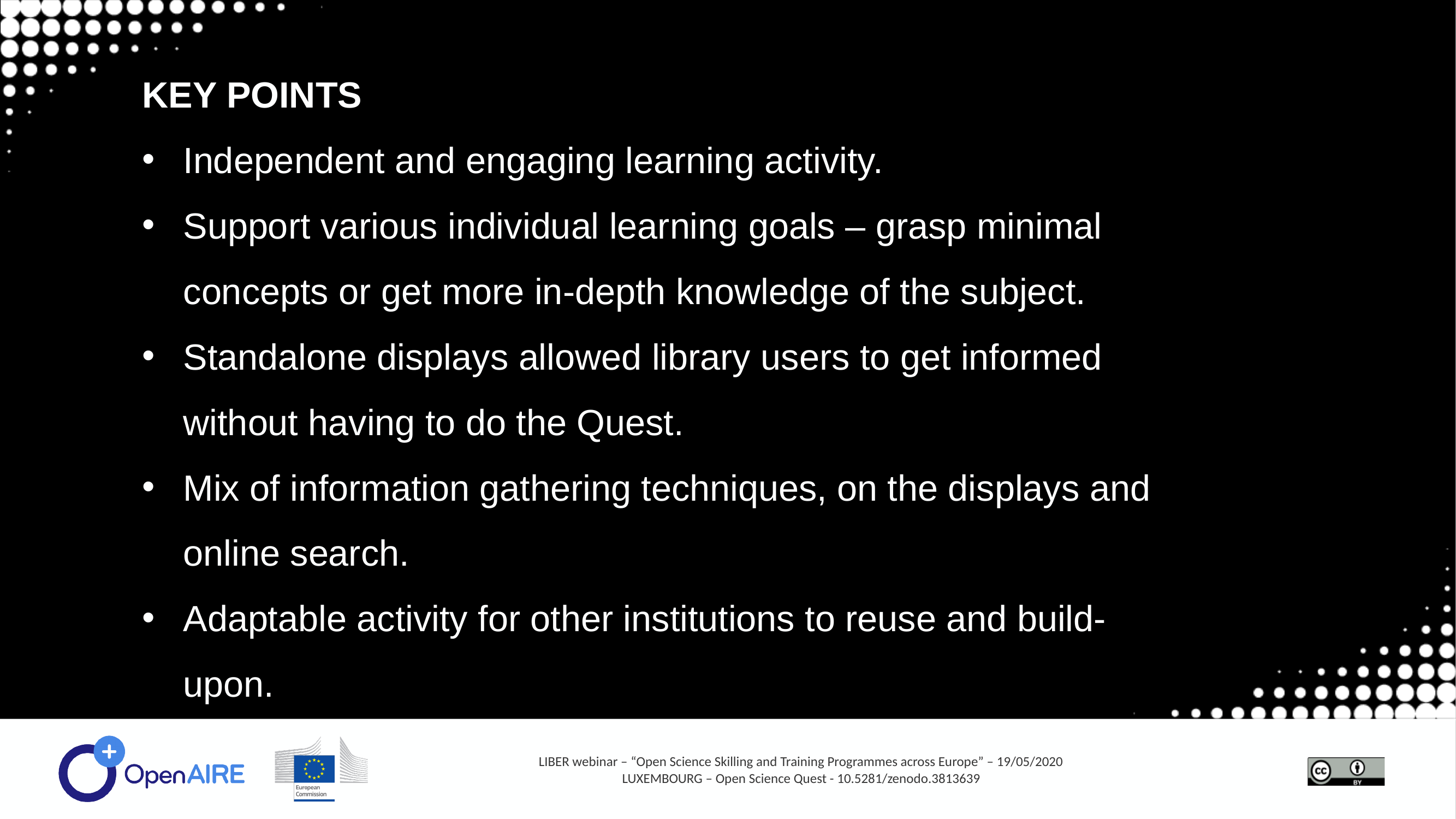

KEY POINTS
Independent and engaging learning activity.
Support various individual learning goals – grasp minimal concepts or get more in-depth knowledge of the subject.
Standalone displays allowed library users to get informed without having to do the Quest.
Mix of information gathering techniques, on the displays and online search.
Adaptable activity for other institutions to reuse and build-upon.
LIBER webinar – “Open Science Skilling and Training Programmes across Europe” – 19/05/2020
LUXEMBOURG – Open Science Quest - 10.5281/zenodo.3813639